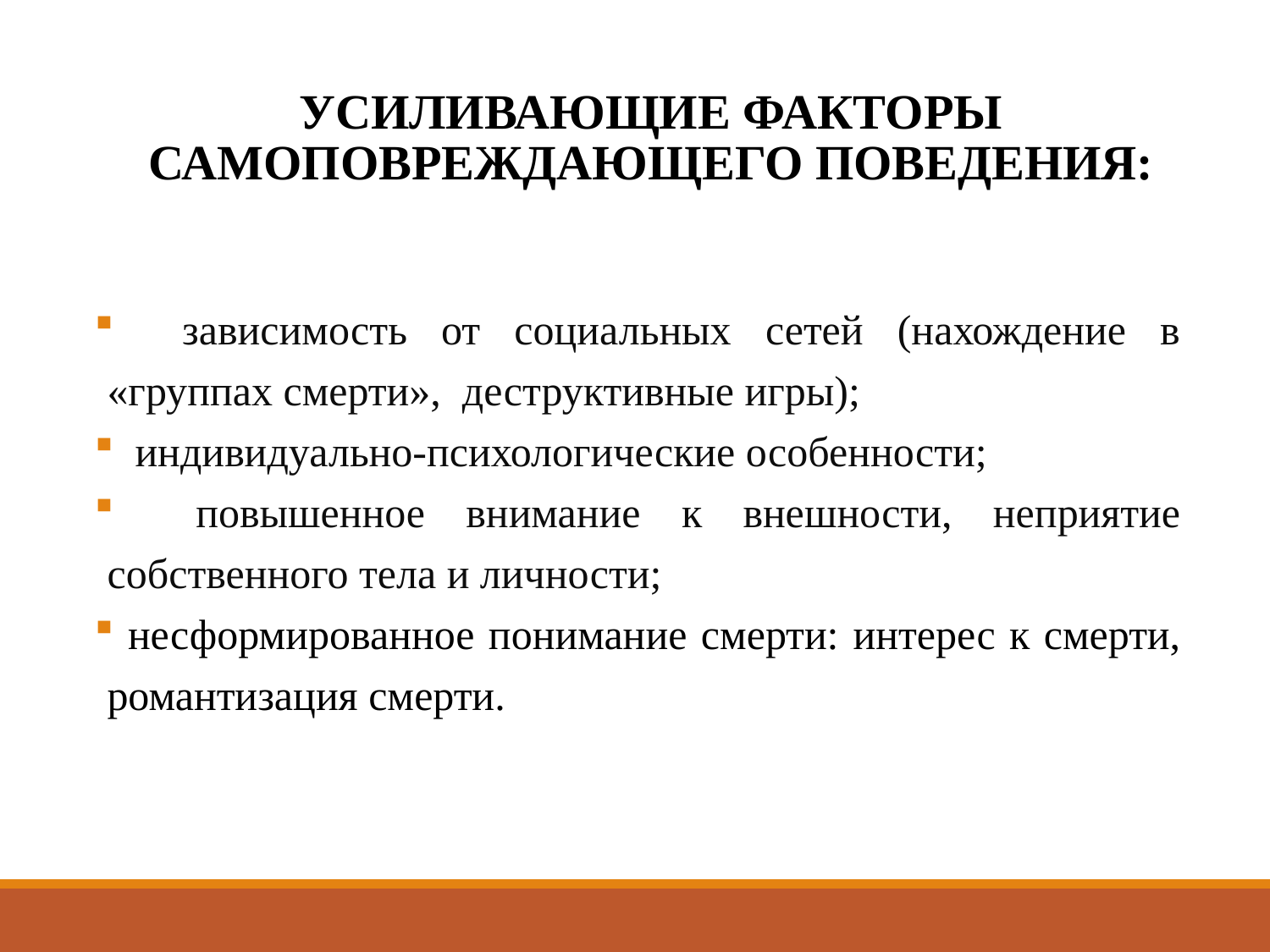

# УСИЛИВАЮЩИЕ ФАКТОРЫ САМОПОВРЕЖДАЮЩЕГО ПОВЕДЕНИЯ:

  зависимость от социальных сетей (нахождение в «группах смерти»,  деструктивные игры);
  индивидуально-психологические особенности;
  повышенное внимание к внешности, неприятие собственного тела и личности;
 несформированное понимание смерти: интерес к смерти, романтизация смерти.